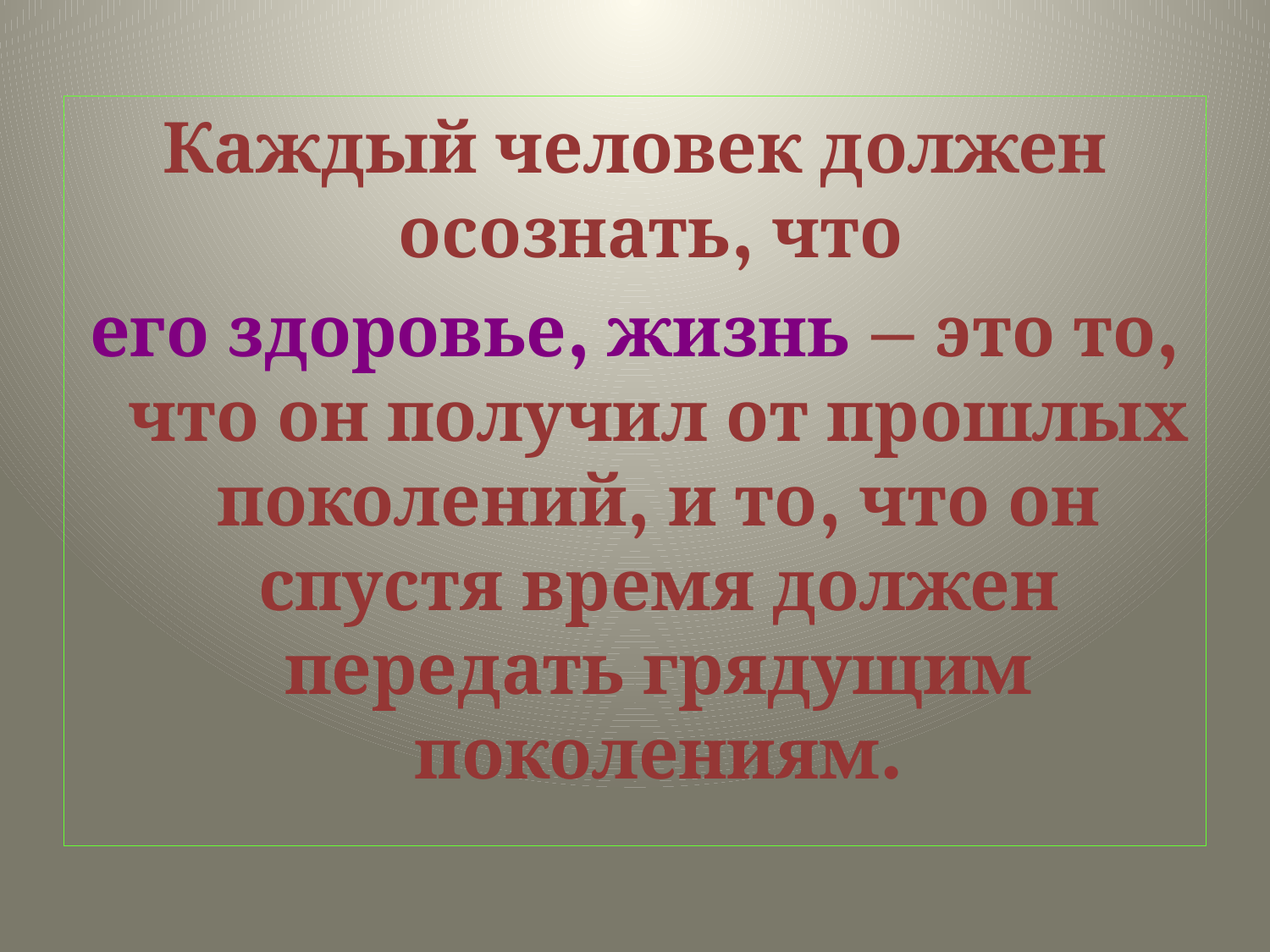

Каждый человек должен осознать, что
его здоровье, жизнь – это то, что он получил от прошлых поколений, и то, что он спустя время должен передать грядущим поколениям.